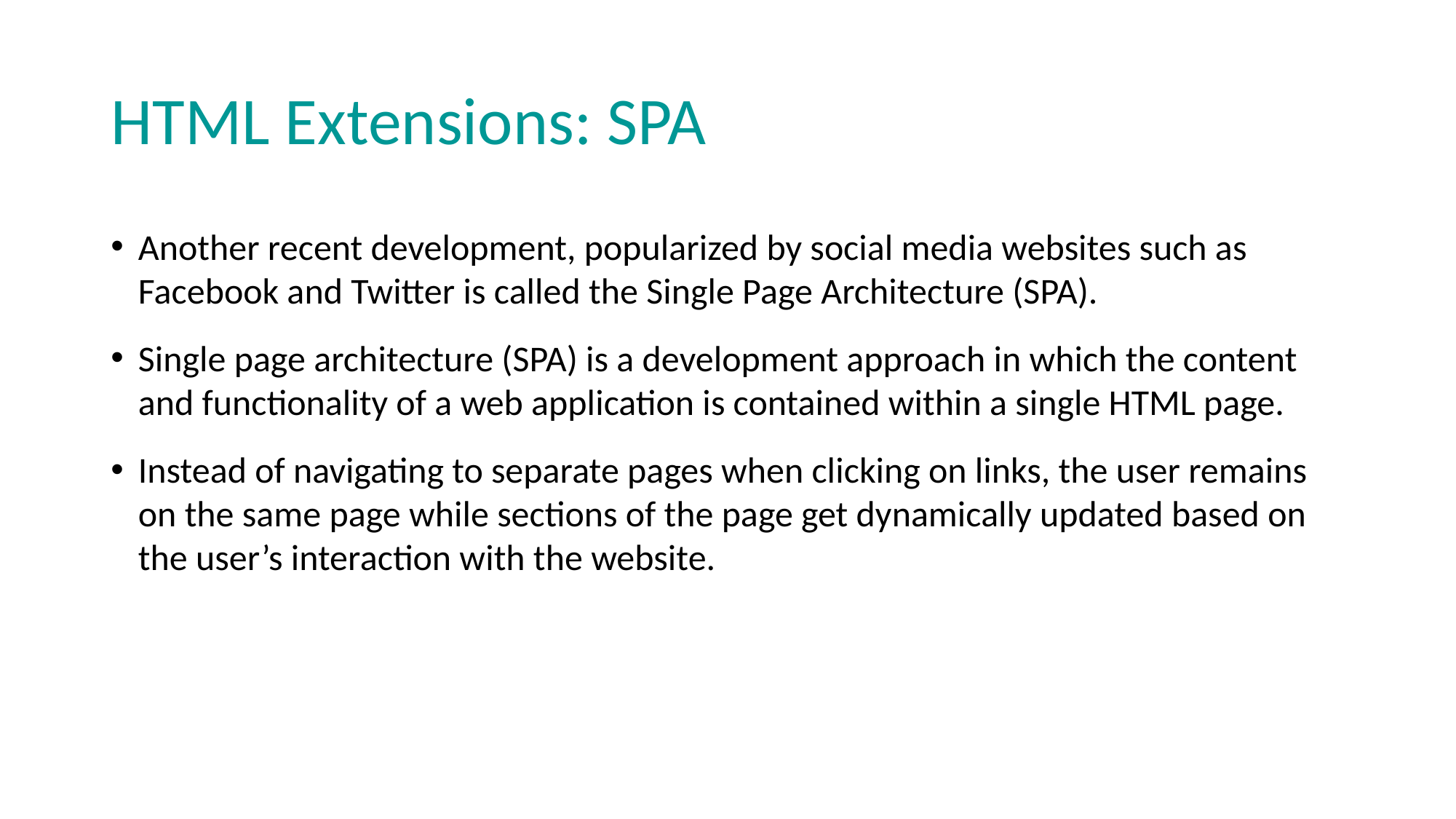

# HTML Extensions: SPA
Another recent development, popularized by social media websites such as Facebook and Twitter is called the Single Page Architecture (SPA).
Single page architecture (SPA) is a development approach in which the content and functionality of a web application is contained within a single HTML page.
Instead of navigating to separate pages when clicking on links, the user remains on the same page while sections of the page get dynamically updated based on the user’s interaction with the website.